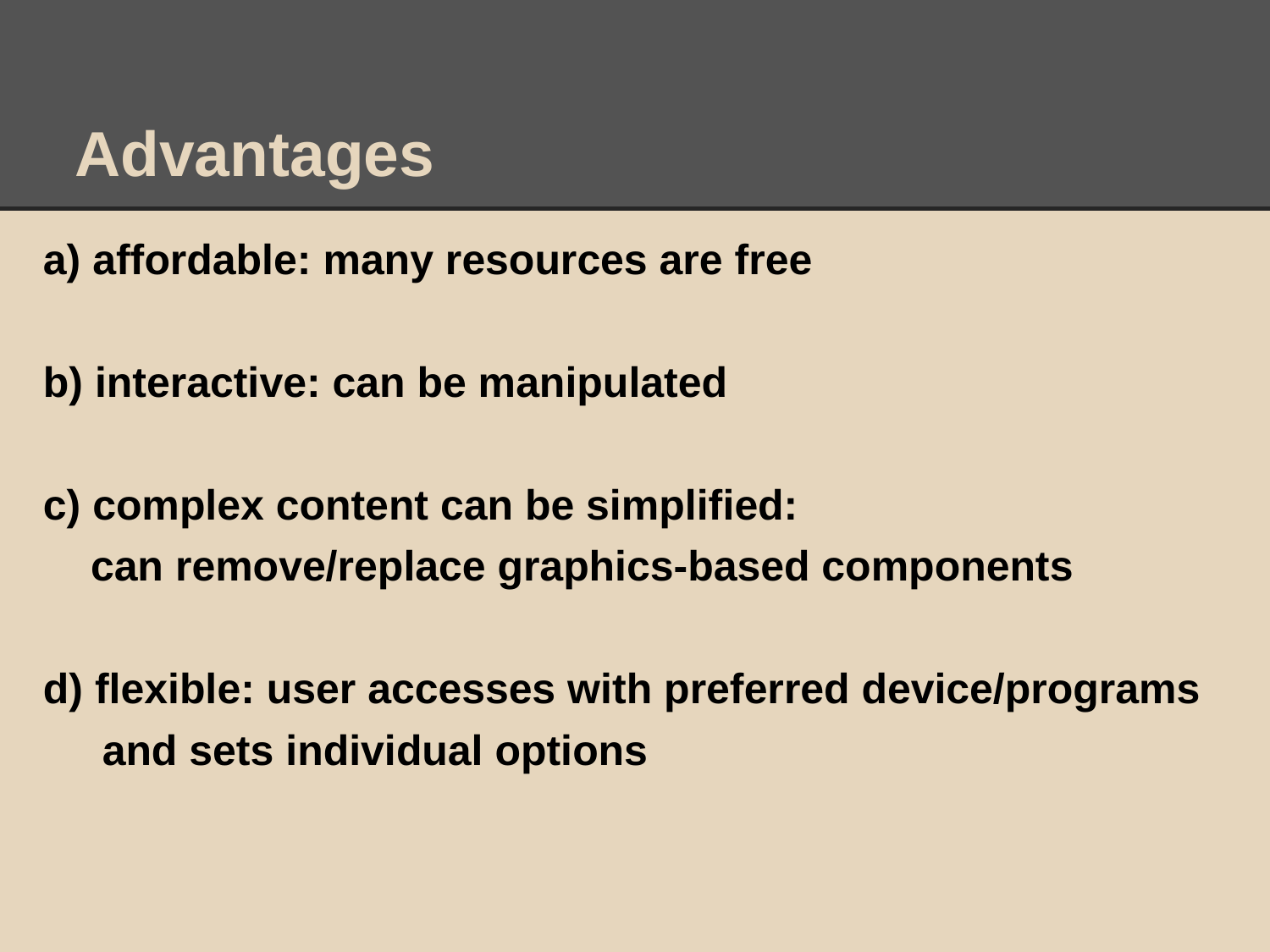

# Advantages
a) affordable: many resources are free

b) interactive: can be manipulated

c) complex content can be simplified:
	can remove/replace graphics-based components

d) flexible: user accesses with preferred device/programs
     and sets individual options